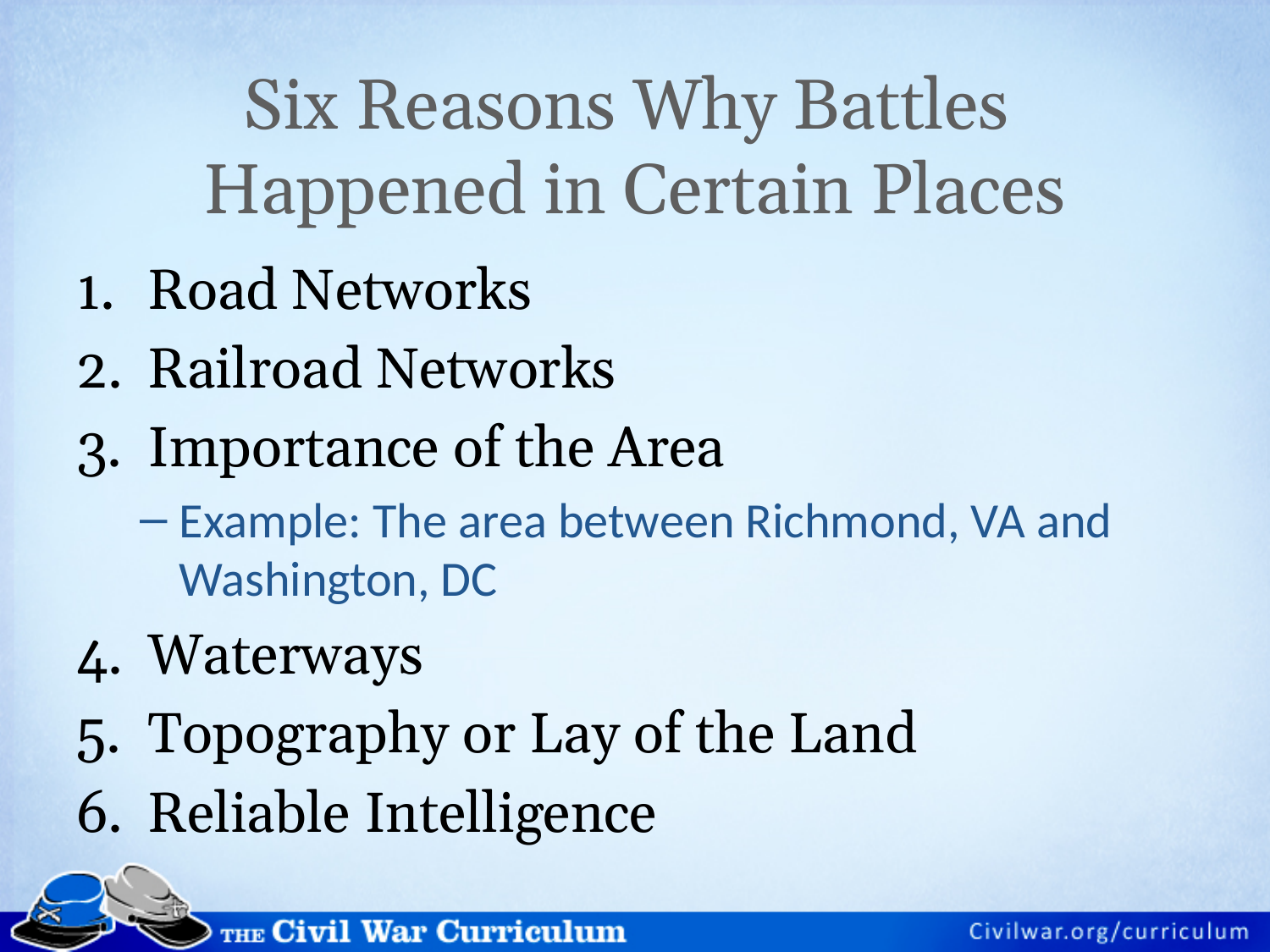

# Six Reasons Why Battles Happened in Certain Places
Road Networks
Railroad Networks
Importance of the Area
Example: The area between Richmond, VA and Washington, DC
Waterways
Topography or Lay of the Land
Reliable Intelligence